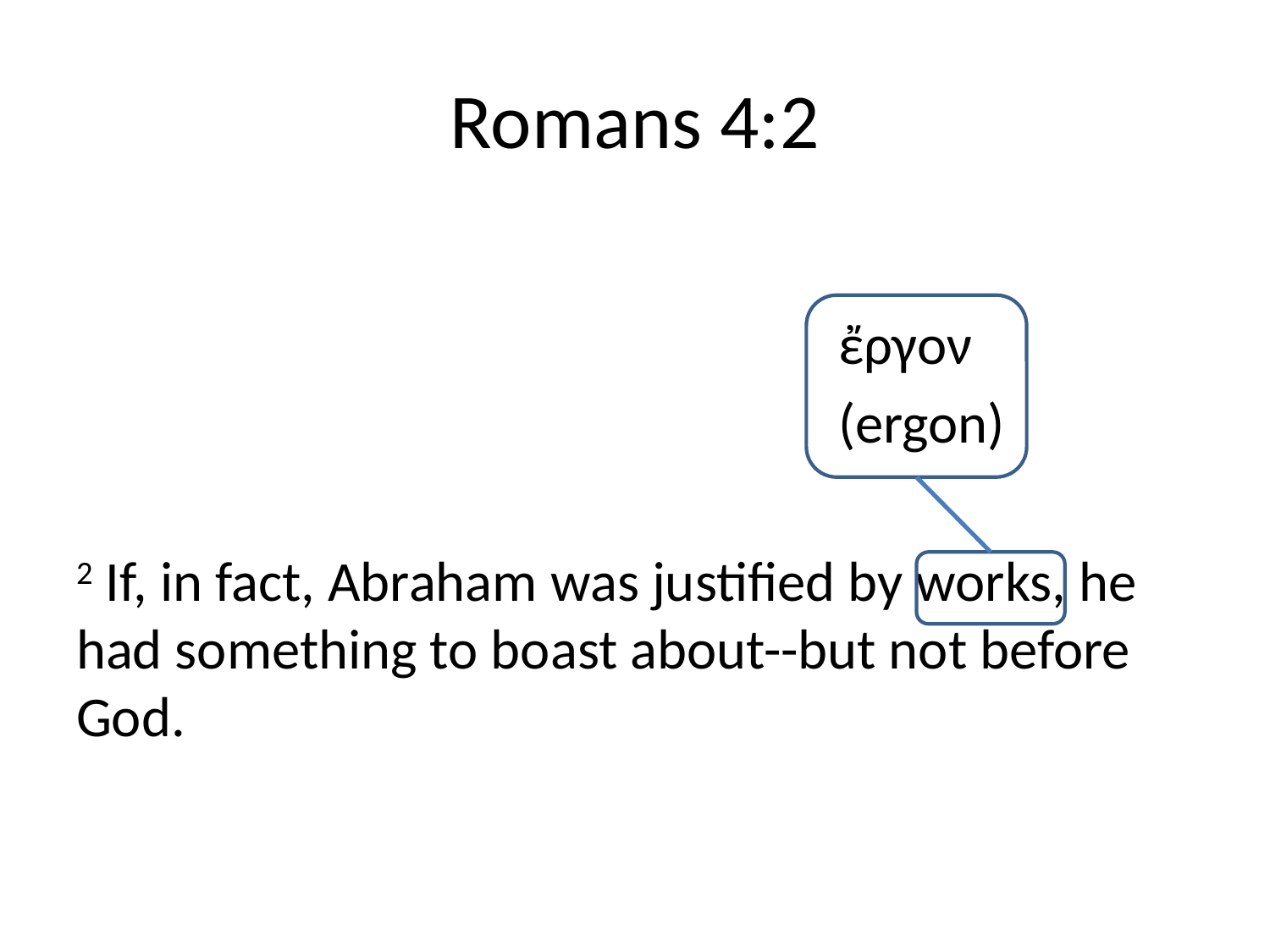

# Romans 4:2

						ἔργον
						(ergon)

2 If, in fact, Abraham was justified by works, he had something to boast about--but not before God.